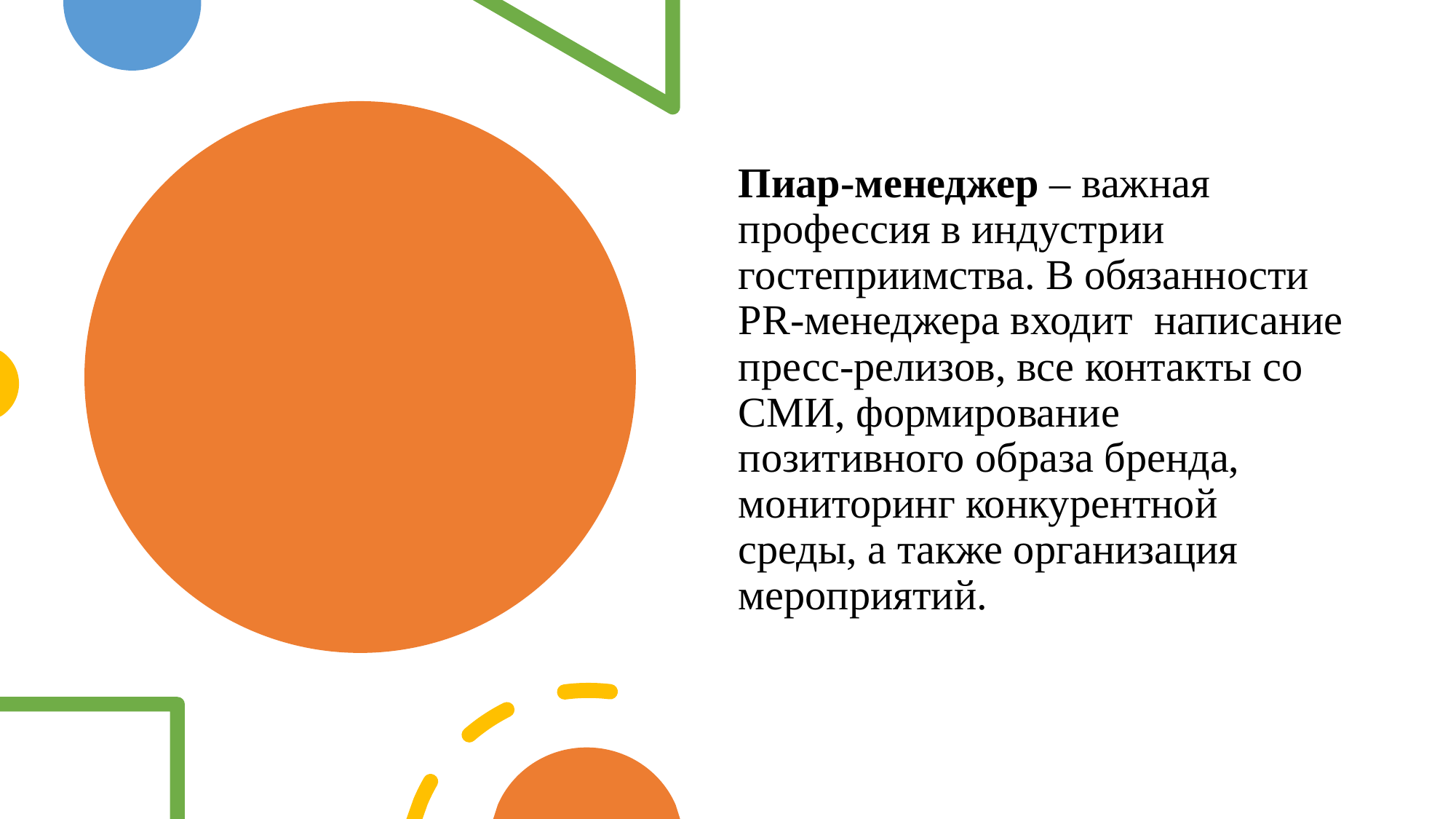

Пиар-менеджер – важная профессия в индустрии гостеприимства. В обязанности PR-менеджера входит  написание пресс-релизов, все контакты со СМИ, формирование позитивного образа бренда, мониторинг конкурентной среды, а также организация мероприятий.